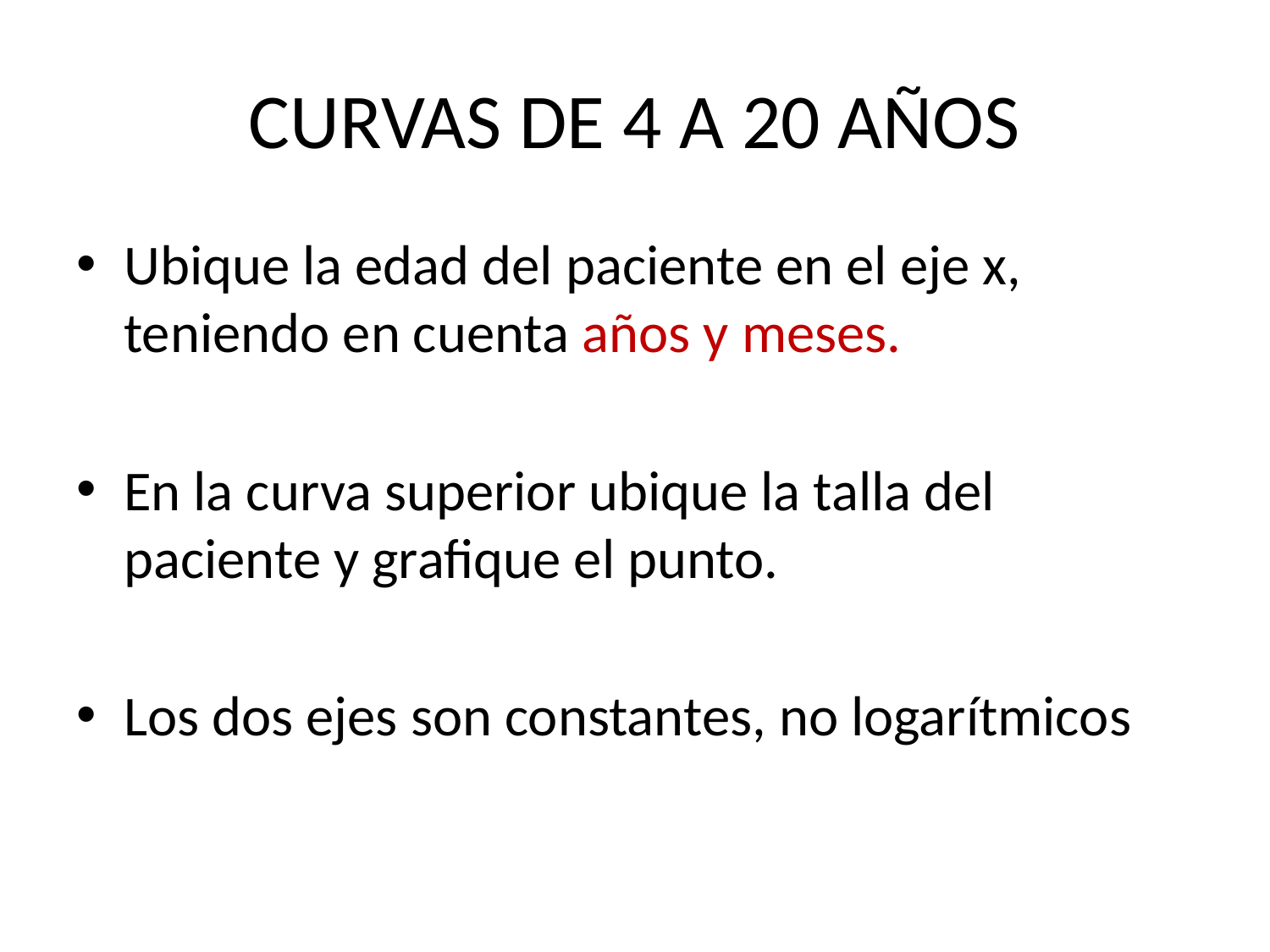

# CURVAS DE 4 A 20 AÑOS
Ubique la edad del paciente en el eje x, teniendo en cuenta años y meses.

En la curva superior ubique la talla del paciente y grafique el punto.

Los dos ejes son constantes, no logarítmicos